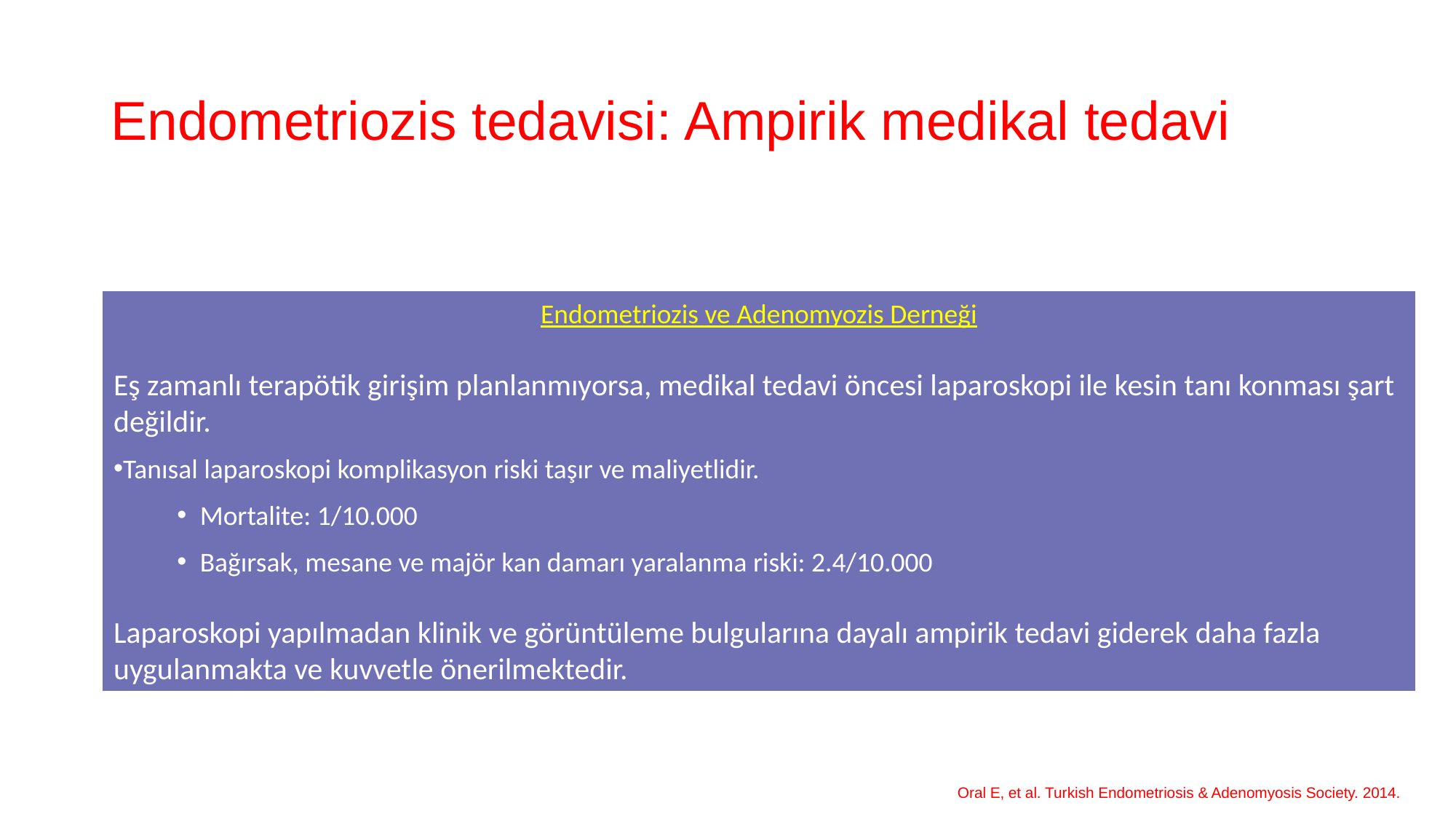

# Endometriozis tedavisi: Ampirik medikal tedavi
Endometriozis ve Adenomyozis Derneği

Eş zamanlı terapötik girişim planlanmıyorsa, medikal tedavi öncesi laparoskopi ile kesin tanı konması şart değildir.
Tanısal laparoskopi komplikasyon riski taşır ve maliyetlidir.
Mortalite: 1/10.000
Bağırsak, mesane ve majör kan damarı yaralanma riski: 2.4/10.000

Laparoskopi yapılmadan klinik ve görüntüleme bulgularına dayalı ampirik tedavi giderek daha fazla uygulanmakta ve kuvvetle önerilmektedir.
Oral E, et al. Turkish Endometriosis & Adenomyosis Society. 2014.